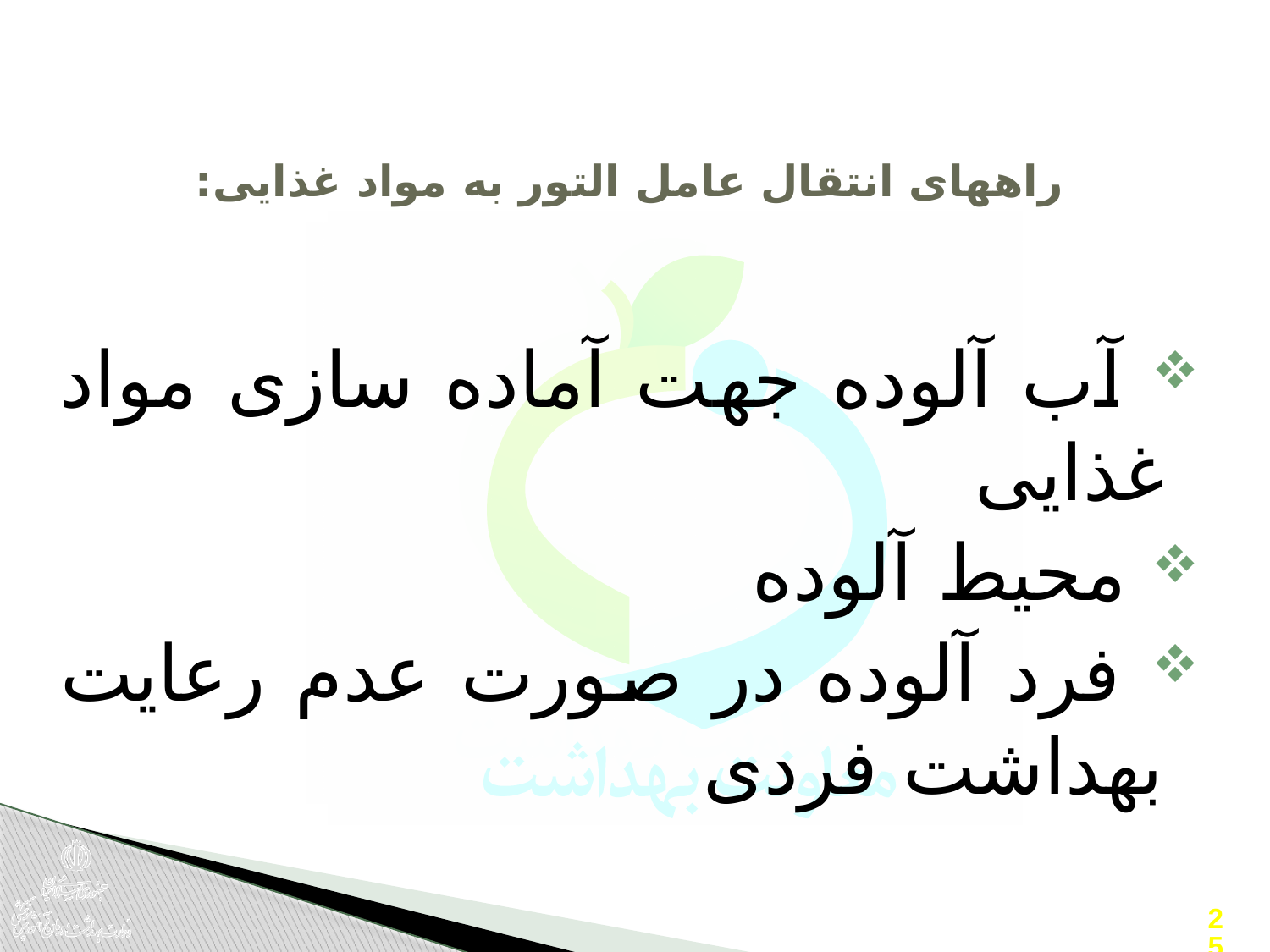

# راههای انتقال عامل التور به مواد غذایی:
 آب آلوده جهت آماده سازی مواد غذایی
 محیط آلوده
 فرد آلوده در صورت عدم رعایت بهداشت فردی
25